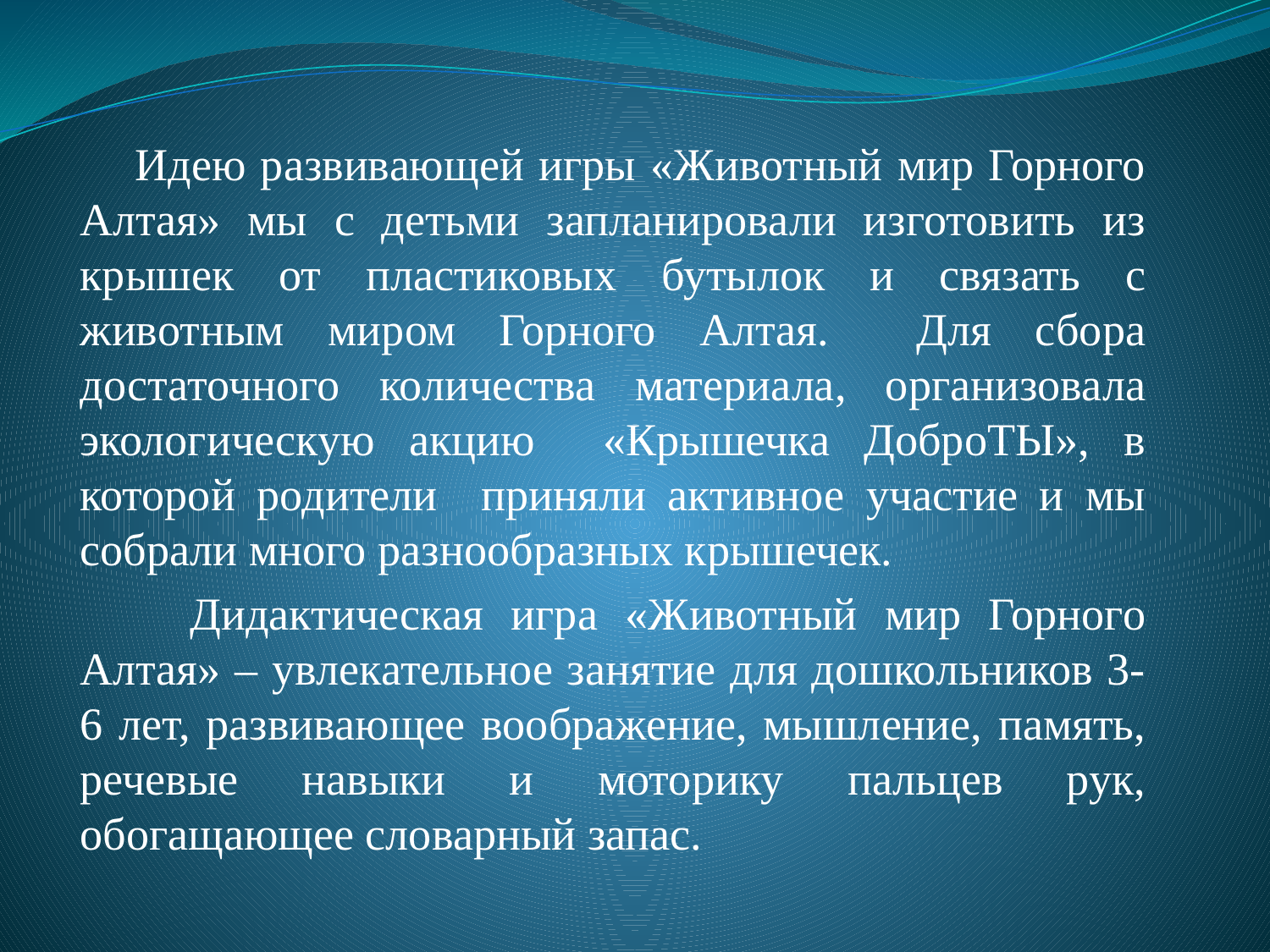

#
    Идею развивающей игры «Животный мир Горного Алтая» мы с детьми запланировали изготовить из крышек от пластиковых бутылок и связать с животным миром Горного Алтая.  Для сбора достаточного количества материала, организовала экологическую акцию  «Крышечка ДоброТЫ», в которой родители  приняли активное участие и мы собрали много разнообразных крышечек.
    Дидактическая игра «Животный мир Горного Алтая» – увлекательное занятие для дошкольников 3-6 лет, развивающее воображение, мышление, память, речевые навыки и моторику пальцев рук, обогащающее словарный запас.